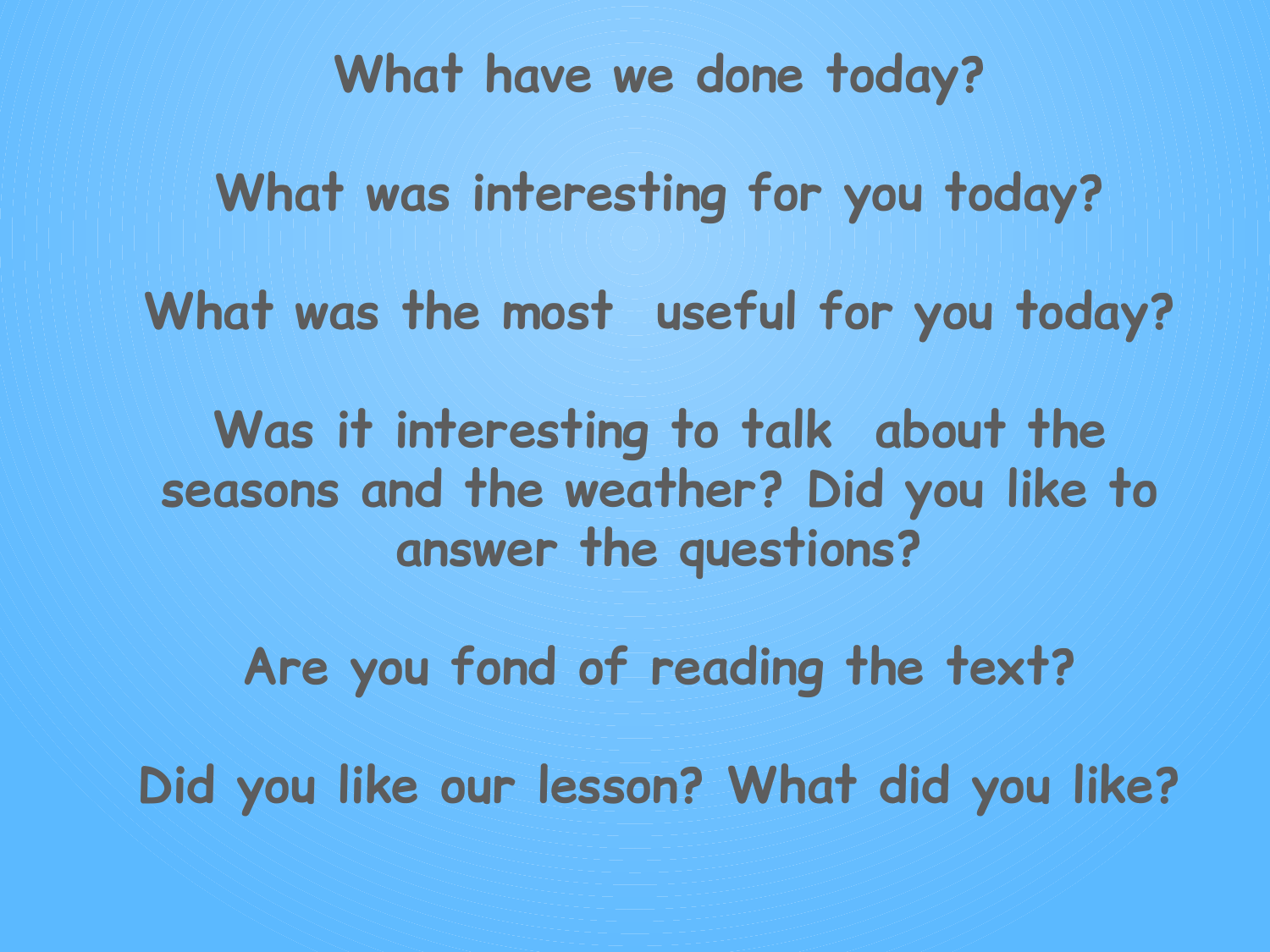

What have we done today?

What was interesting for you today?

What was the most  useful for you today?

Was it interesting to talk  about the seasons and the weather? Did you like to answer the questions?

Are you fond of reading the text?

Did you like our lesson? What did you like?